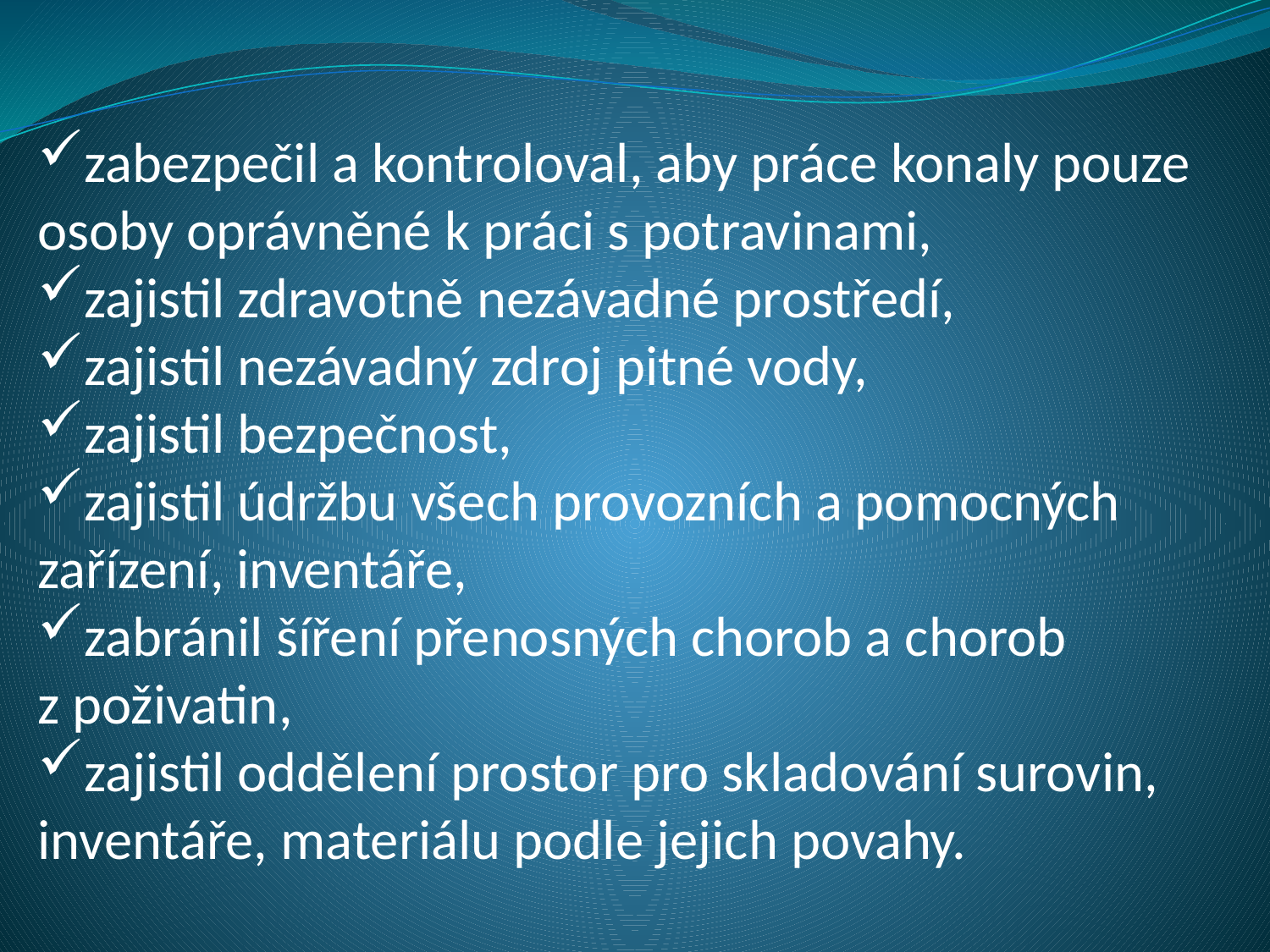

zabezpečil a kontroloval, aby práce konaly pouze
osoby oprávněné k práci s potravinami,
zajistil zdravotně nezávadné prostředí,
zajistil nezávadný zdroj pitné vody,
zajistil bezpečnost,
zajistil údržbu všech provozních a pomocných zařízení, inventáře,
zabránil šíření přenosných chorob a chorob
z poživatin,
zajistil oddělení prostor pro skladování surovin, inventáře, materiálu podle jejich povahy.